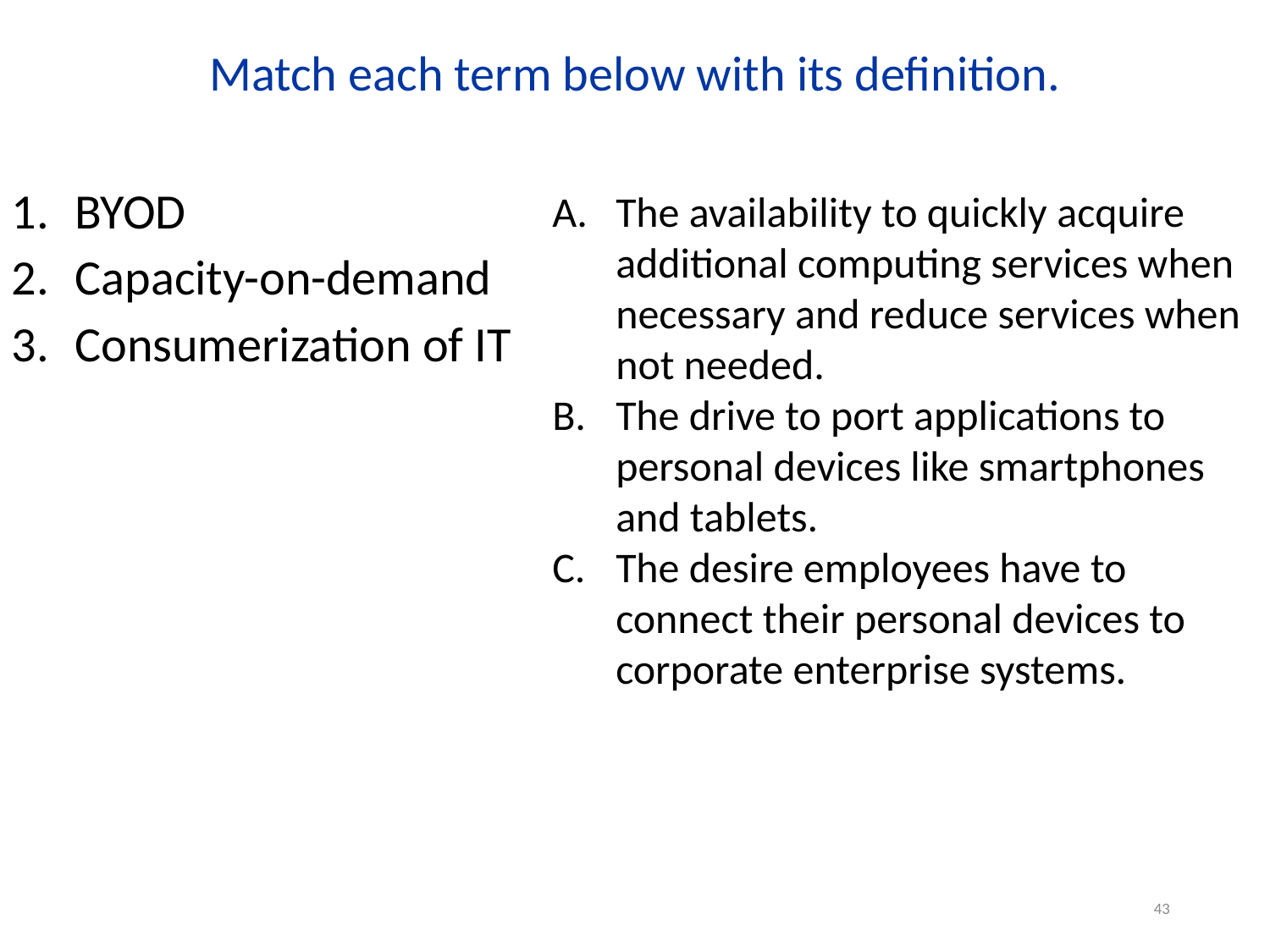

Match each term below with its definition.
The availability to quickly acquire additional computing services when necessary and reduce services when not needed.
The drive to port applications to personal devices like smartphones and tablets.
The desire employees have to connect their personal devices to corporate enterprise systems.

BYOD
Capacity-on-demand
Consumerization of IT
43